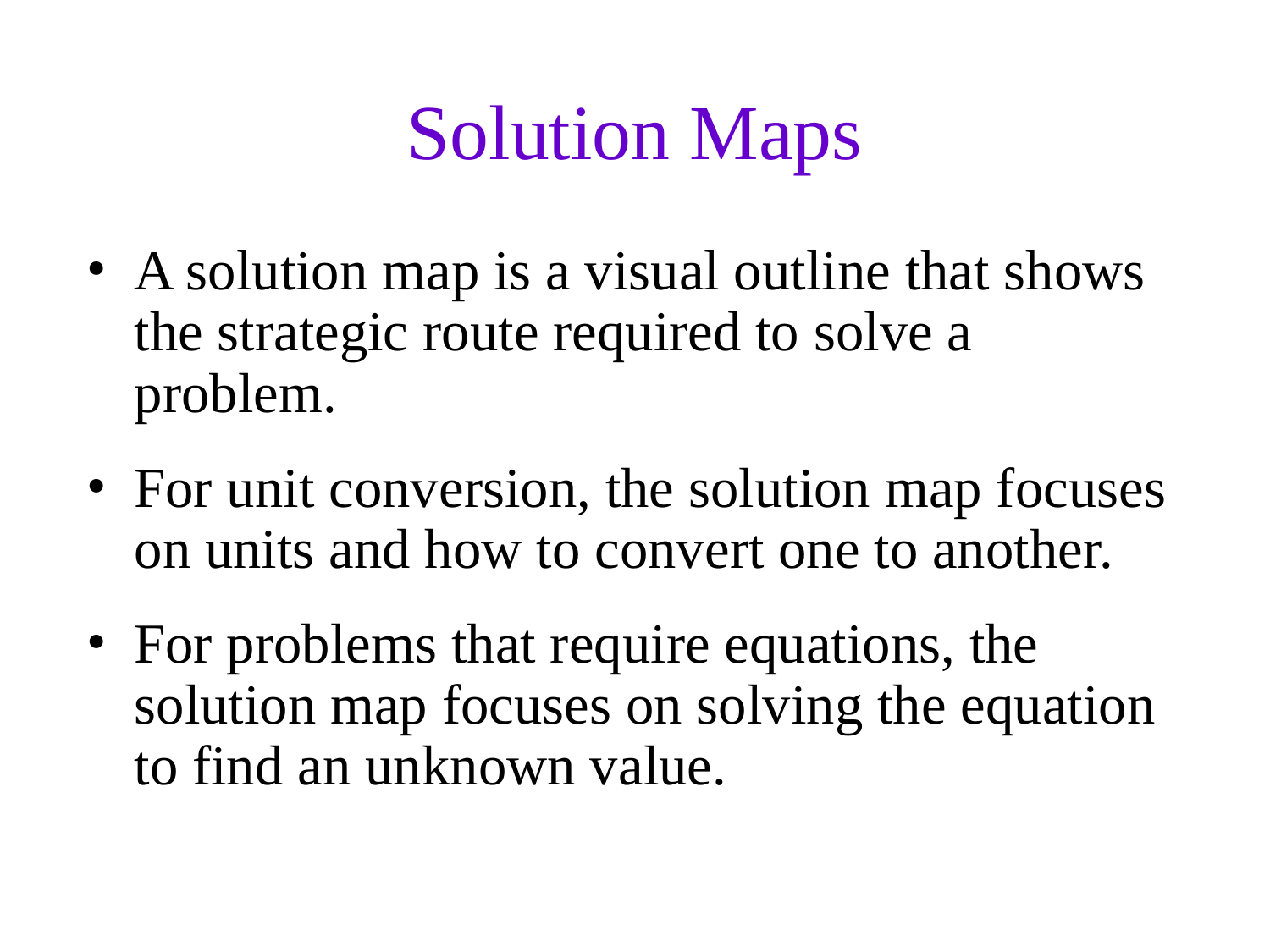

Solution Maps
A solution map is a visual outline that shows the strategic route required to solve a problem.
For unit conversion, the solution map focuses on units and how to convert one to another.
For problems that require equations, the solution map focuses on solving the equation to find an unknown value.